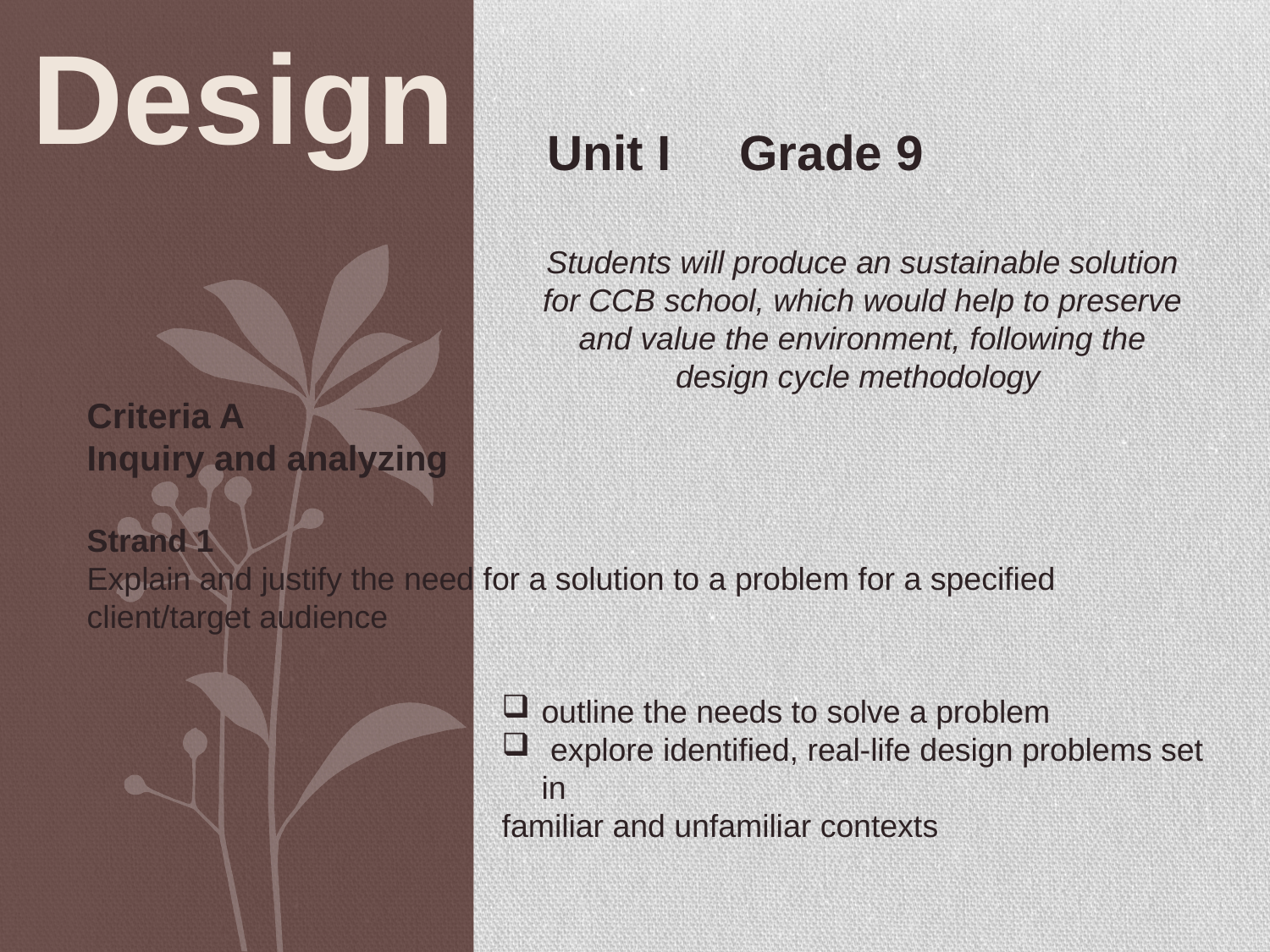

Design
 Unit I     Grade 9

Students will produce an sustainable solution for CCB school, which would help to preserve and value the environment, following the design cycle methodology
Criteria A
Inquiry and analyzing

Strand 1
Explain and justify the need for a solution to a problem for a specified client/target audience
outline the needs to solve a problem
 explore identified, real-life design problems set in
familiar and unfamiliar contexts